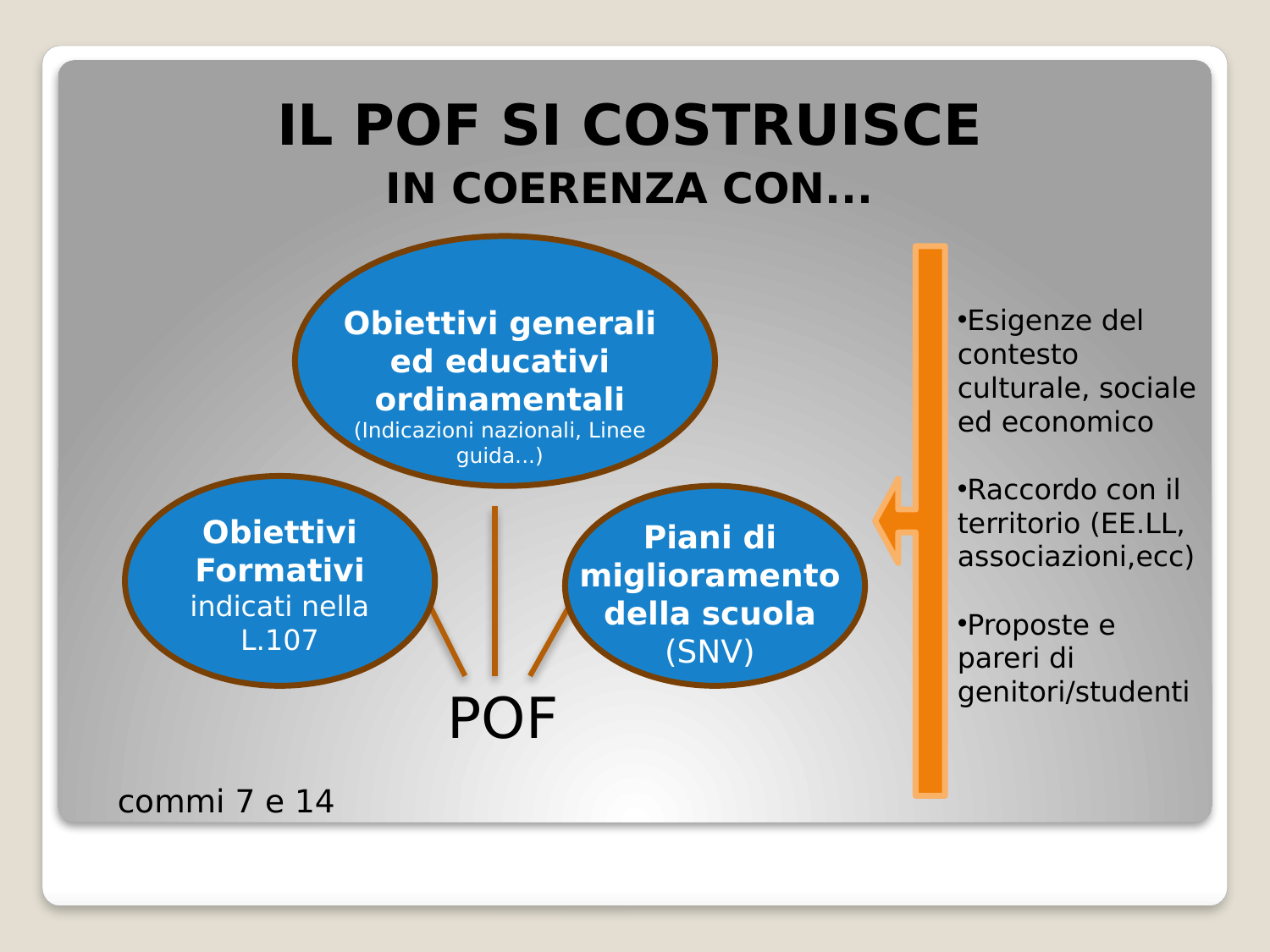

IL POF SI COSTRUISCE
IN COERENZA CON...

Esigenze del contesto culturale, sociale ed economico

Raccordo con il territorio (EE.LL, associazioni,ecc)

Proposte e pareri di genitori/studenti
Obiettivi generali
ed educativi ordinamentali
(Indicazioni nazionali, Linee guida...)

Obiettivi
Formativi
indicati nella L.107

Piani di miglioramento
della scuola (SNV)

POF
commi 7 e 14